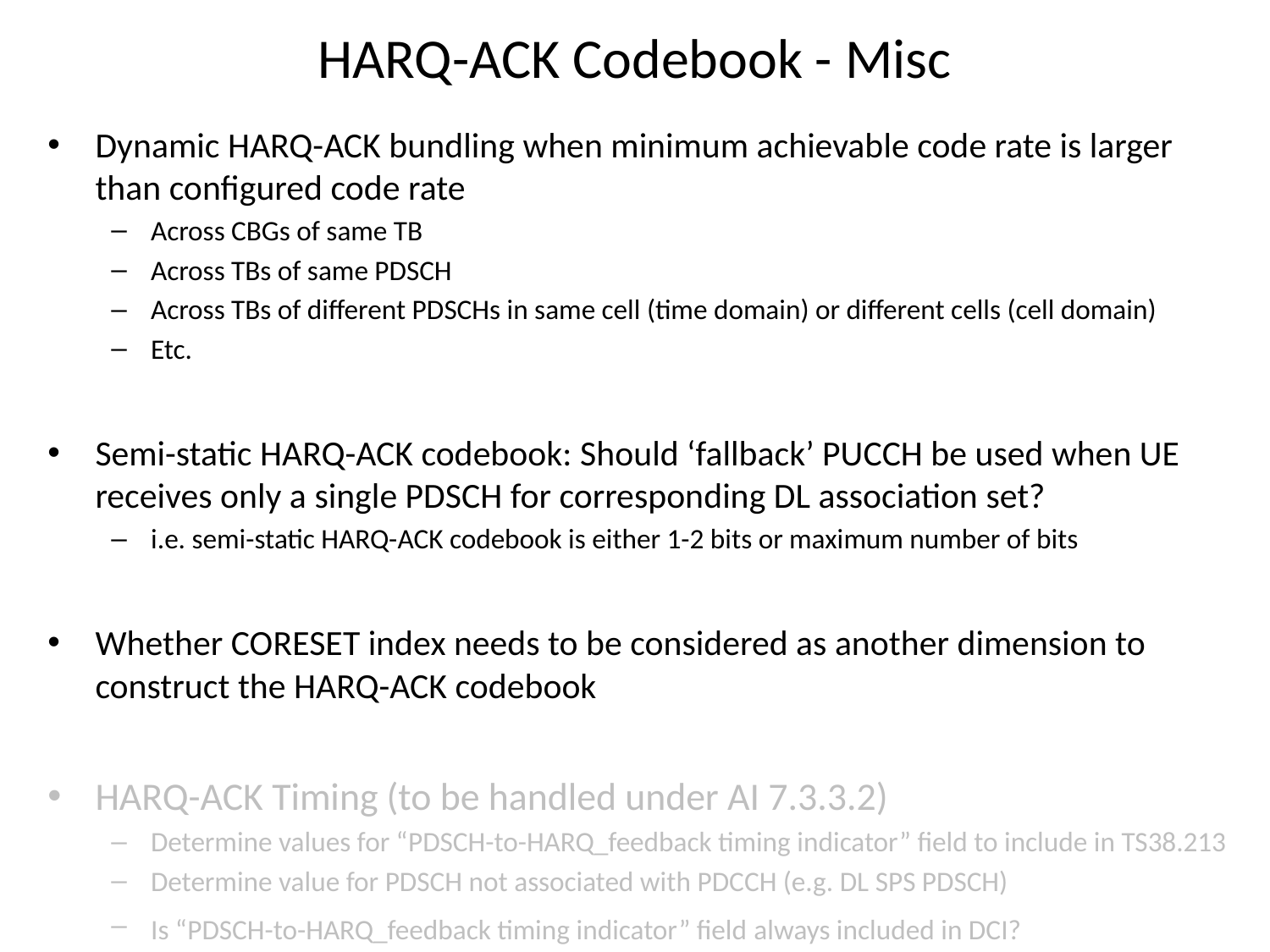

# HARQ-ACK Codebook - Misc
Dynamic HARQ-ACK bundling when minimum achievable code rate is larger than configured code rate
Across CBGs of same TB
Across TBs of same PDSCH
Across TBs of different PDSCHs in same cell (time domain) or different cells (cell domain)
Etc.

Semi-static HARQ-ACK codebook: Should ‘fallback’ PUCCH be used when UE receives only a single PDSCH for corresponding DL association set?
i.e. semi-static HARQ-ACK codebook is either 1-2 bits or maximum number of bits

Whether CORESET index needs to be considered as another dimension to construct the HARQ-ACK codebook

HARQ-ACK Timing (to be handled under AI 7.3.3.2)
Determine values for “PDSCH-to-HARQ_feedback timing indicator” field to include in TS38.213
Determine value for PDSCH not associated with PDCCH (e.g. DL SPS PDSCH)
Is “PDSCH-to-HARQ_feedback timing indicator” field always included in DCI?